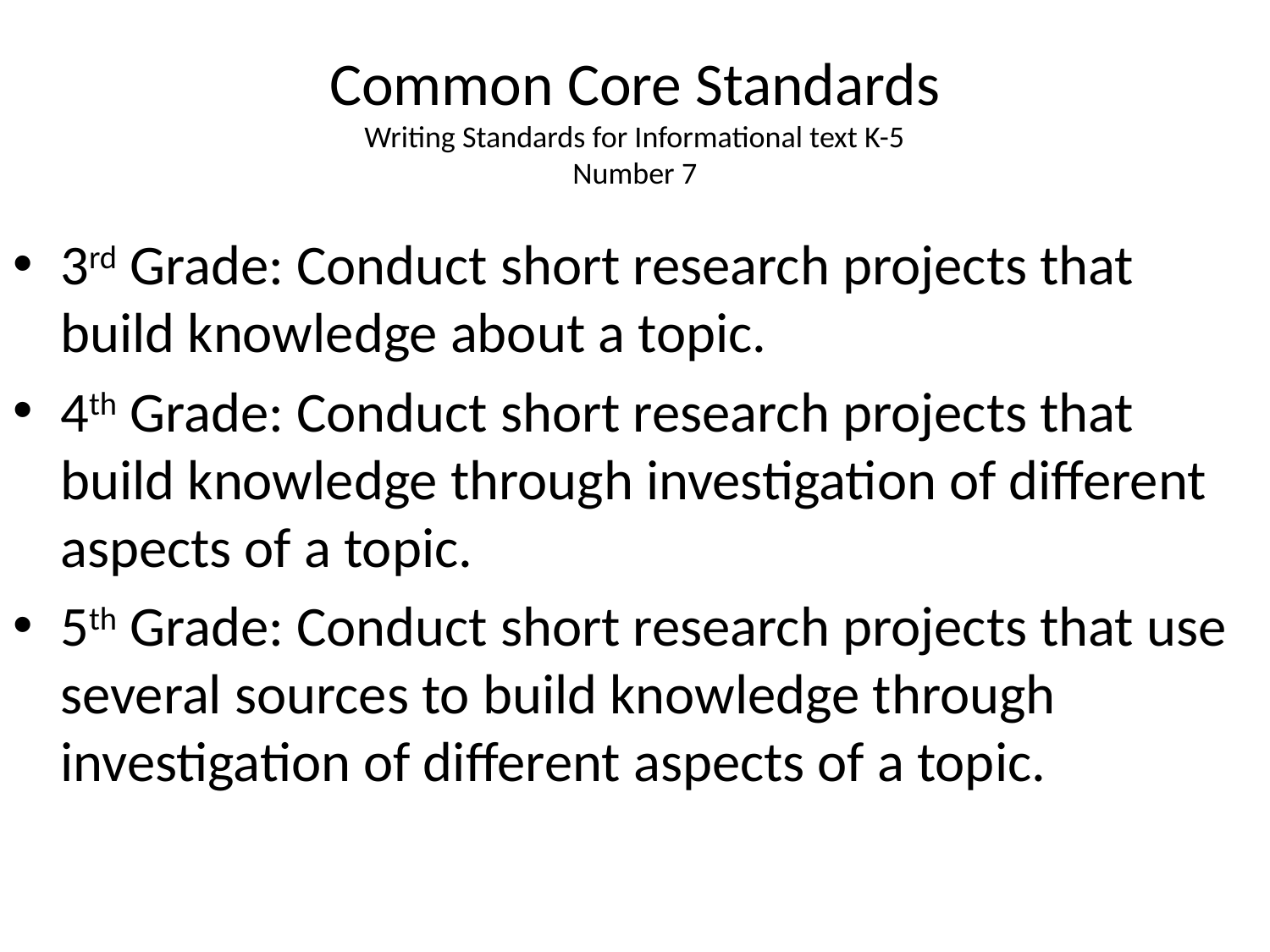

# Common Core Standards Writing Standards for Informational text K-5 Number 7
3rd Grade: Conduct short research projects that build knowledge about a topic.
4th Grade: Conduct short research projects that build knowledge through investigation of different aspects of a topic.
5th Grade: Conduct short research projects that use several sources to build knowledge through investigation of different aspects of a topic.